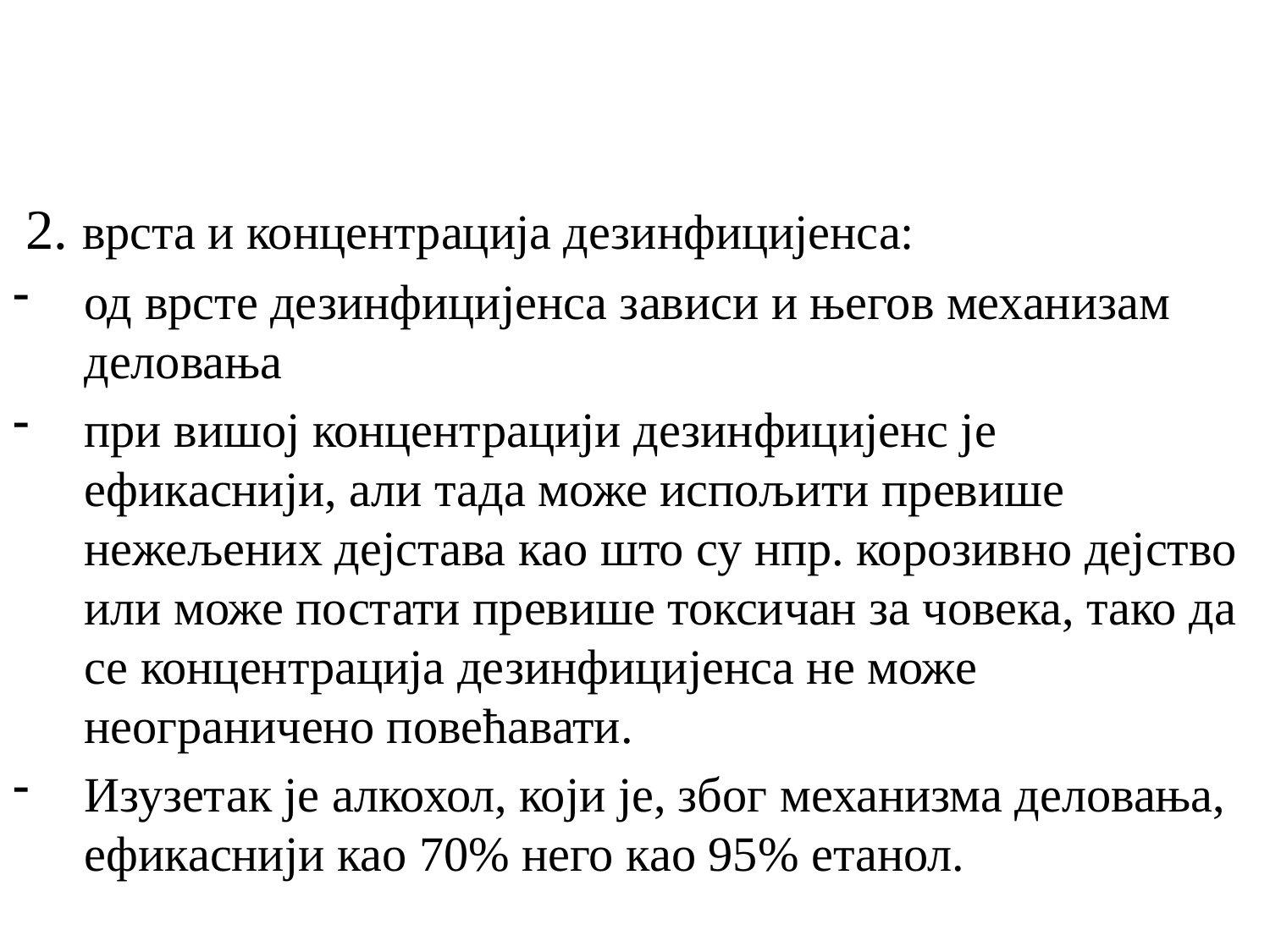

2. врста и концентрација дезинфицијенса:
од врсте дезинфицијенса зависи и његов механизам деловања
при вишој концентрацији дезинфицијенс је ефикаснији, али тада може испољити превише нежељених дејстава као што су нпр. корозивно дејство или може постати превише токсичан за човека, тако да се концентрација дезинфицијенса не може неограничено повећавати.
Изузетак је алкохол, који је, због механизма деловања, ефикаснији као 70% него као 95% етанол.